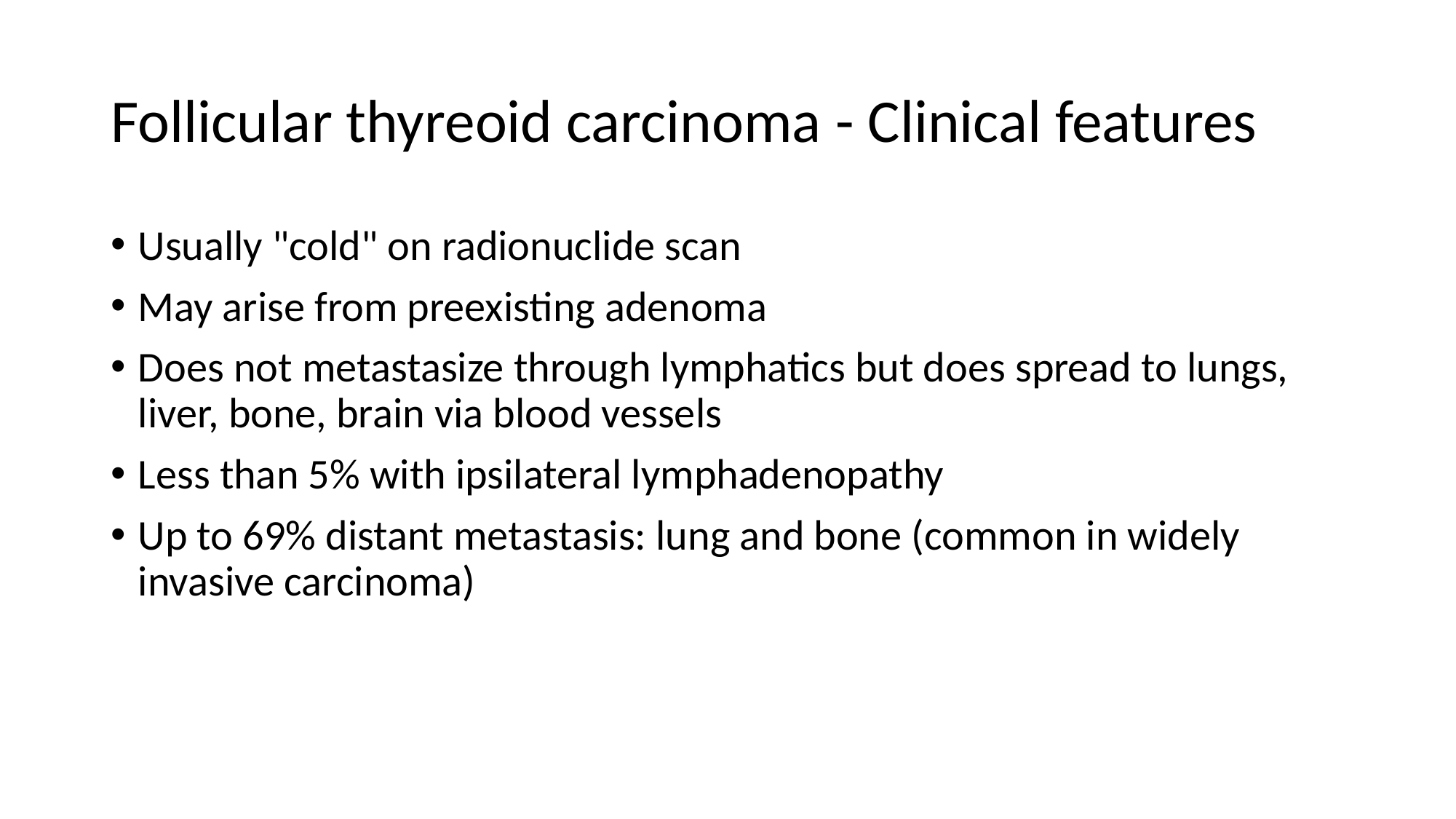

# Follicular thyreoid carcinoma - Clinical features
Usually "cold" on radionuclide scan
May arise from preexisting adenoma
Does not metastasize through lymphatics but does spread to lungs, liver, bone, brain via blood vessels
Less than 5% with ipsilateral lymphadenopathy
Up to 69% distant metastasis: lung and bone (common in widely invasive carcinoma)